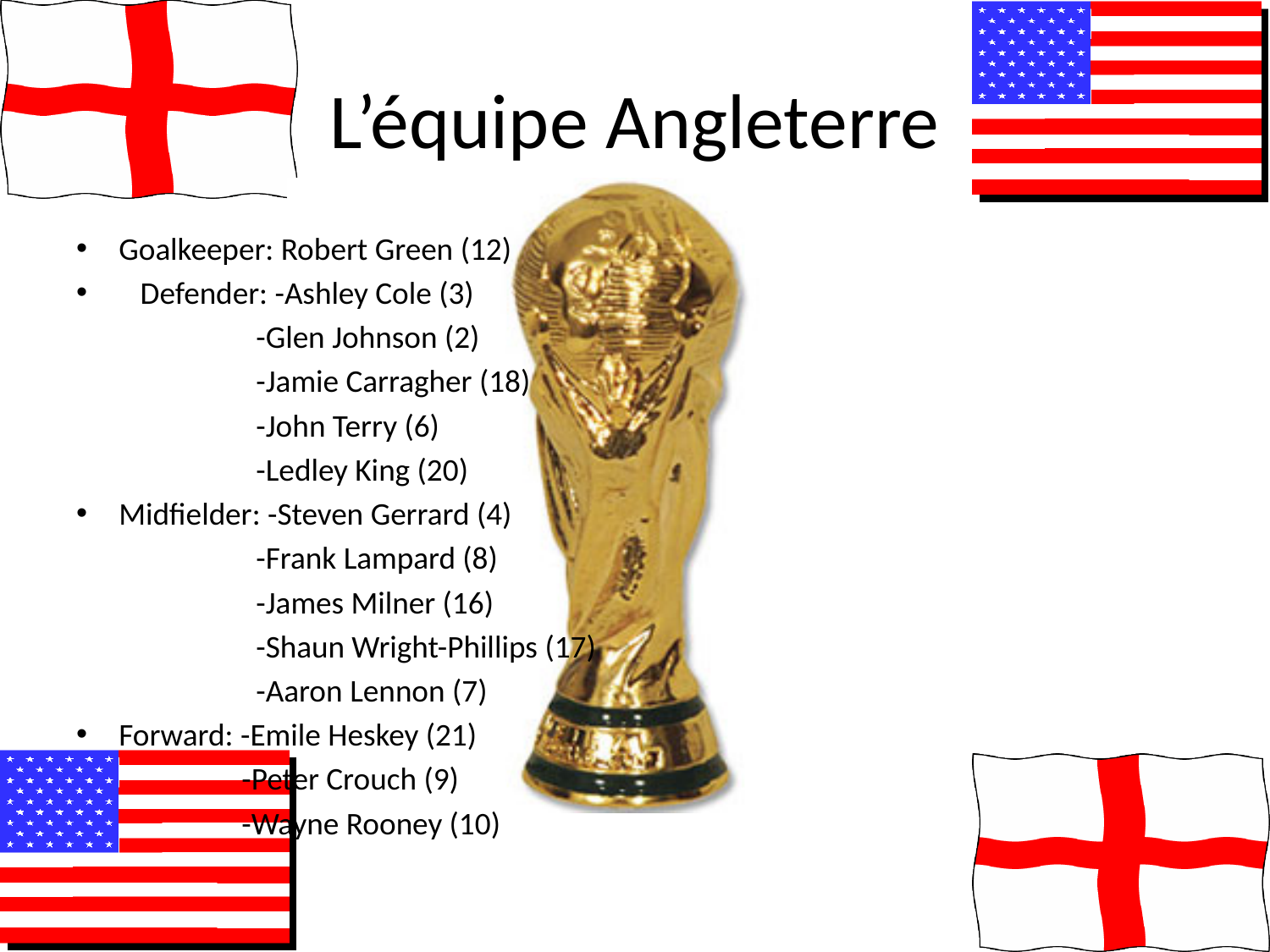

# L’équipe Angleterre
Goalkeeper: Robert Green (12)
Defender: -Ashley Cole (3)
                         -Glen Johnson (2)
                         -Jamie Carragher (18)
                         -John Terry (6)
                         -Ledley King (20)
Midfielder: -Steven Gerrard (4)
                         -Frank Lampard (8)
                         -James Milner (16)
                         -Shaun Wright-Phillips (17)
                         -Aaron Lennon (7)
Forward: -Emile Heskey (21)
                       -Peter Crouch (9)
                       -Wayne Rooney (10)